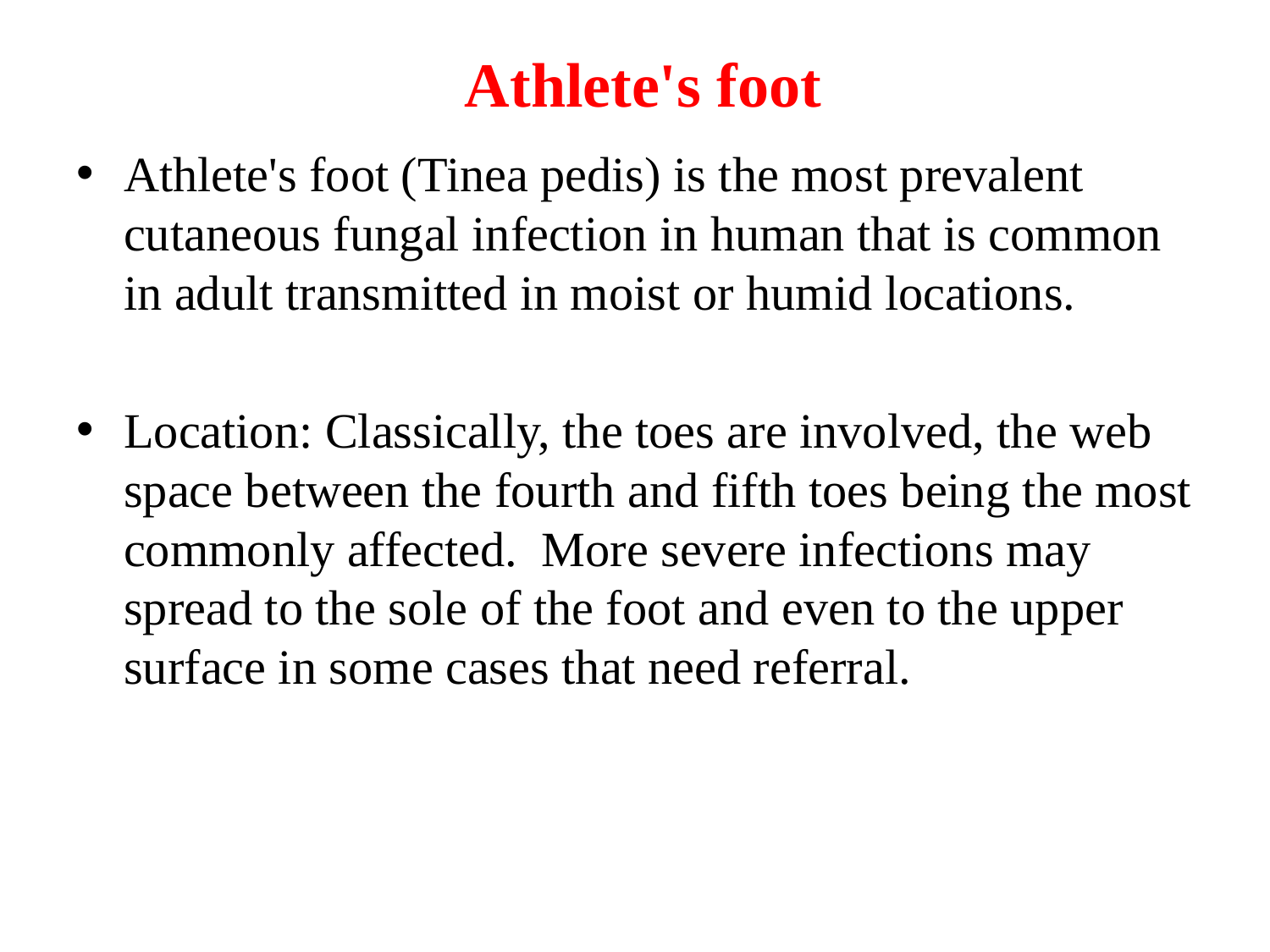

# Athlete's foot
Athlete's foot (Tinea pedis) is the most prevalent cutaneous fungal infection in human that is common in adult transmitted in moist or humid locations.

Location: Classically, the toes are involved, the web space between the fourth and fifth toes being the most commonly affected.  More severe infections may spread to the sole of the foot and even to the upper surface in some cases that need referral.